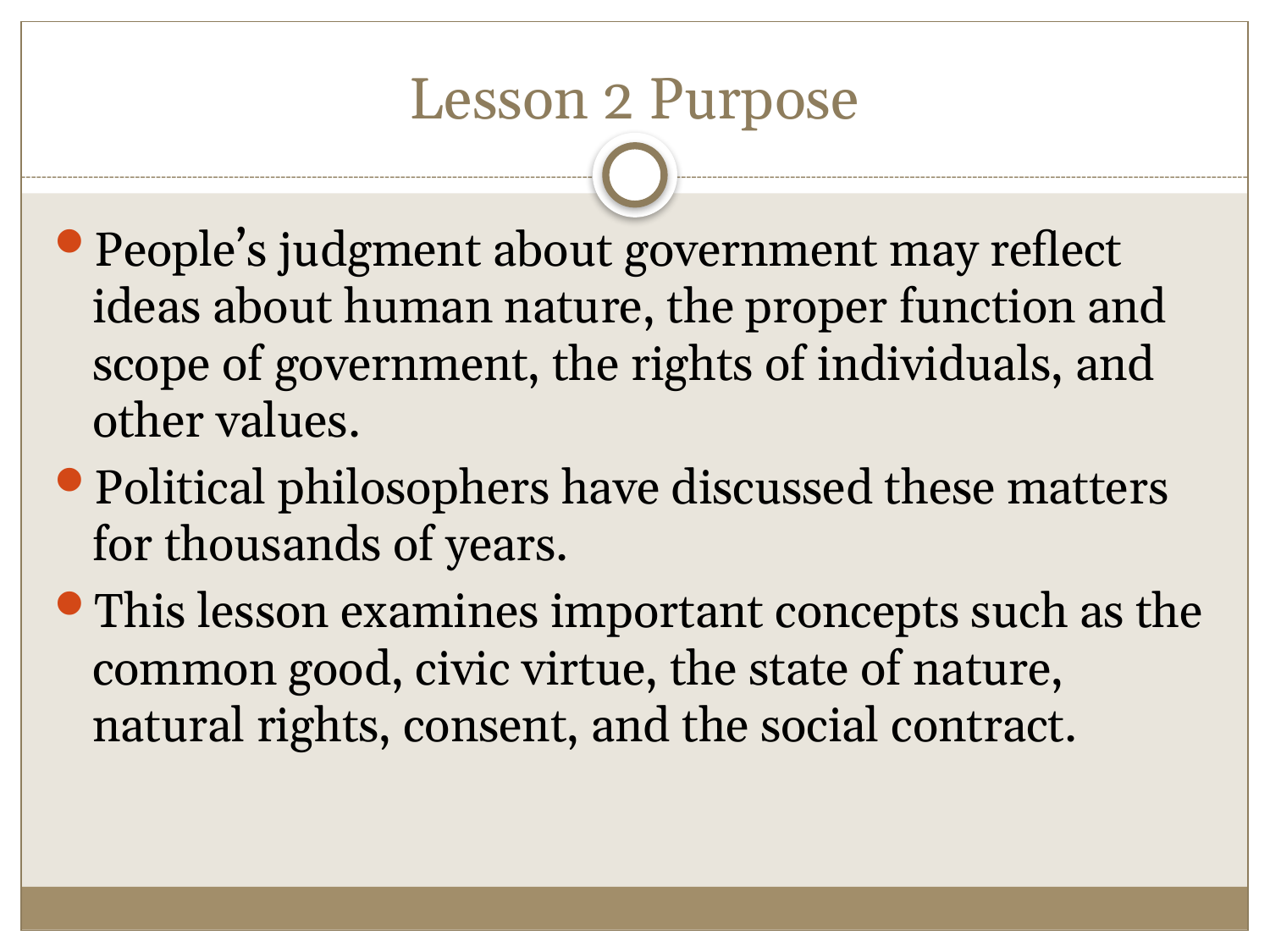

# Lesson 2 Purpose
People’s judgment about government may reflect ideas about human nature, the proper function and scope of government, the rights of individuals, and other values.
Political philosophers have discussed these matters for thousands of years.
This lesson examines important concepts such as the common good, civic virtue, the state of nature, natural rights, consent, and the social contract.